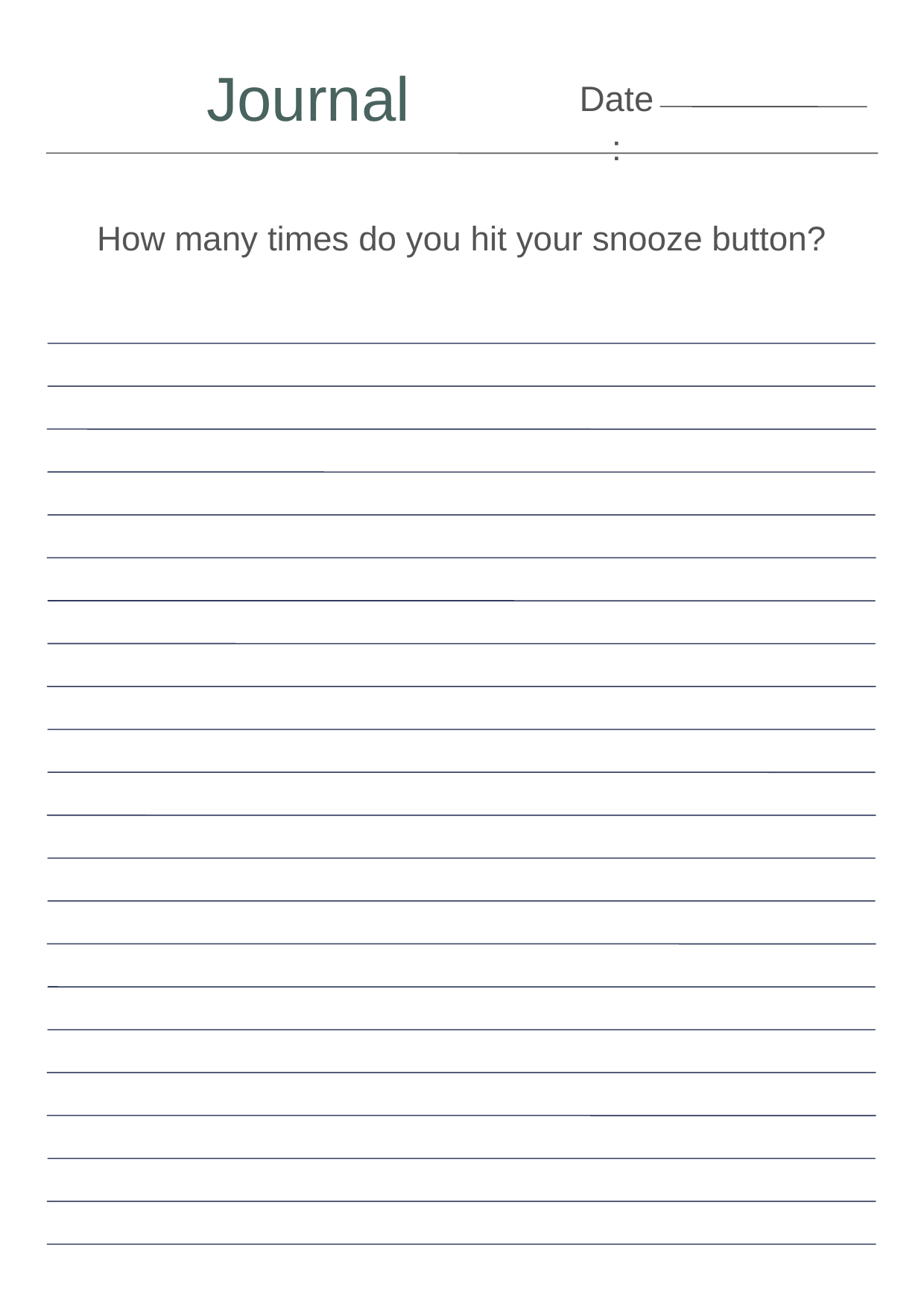

Journal
Date:

How many times do you hit your snooze button?